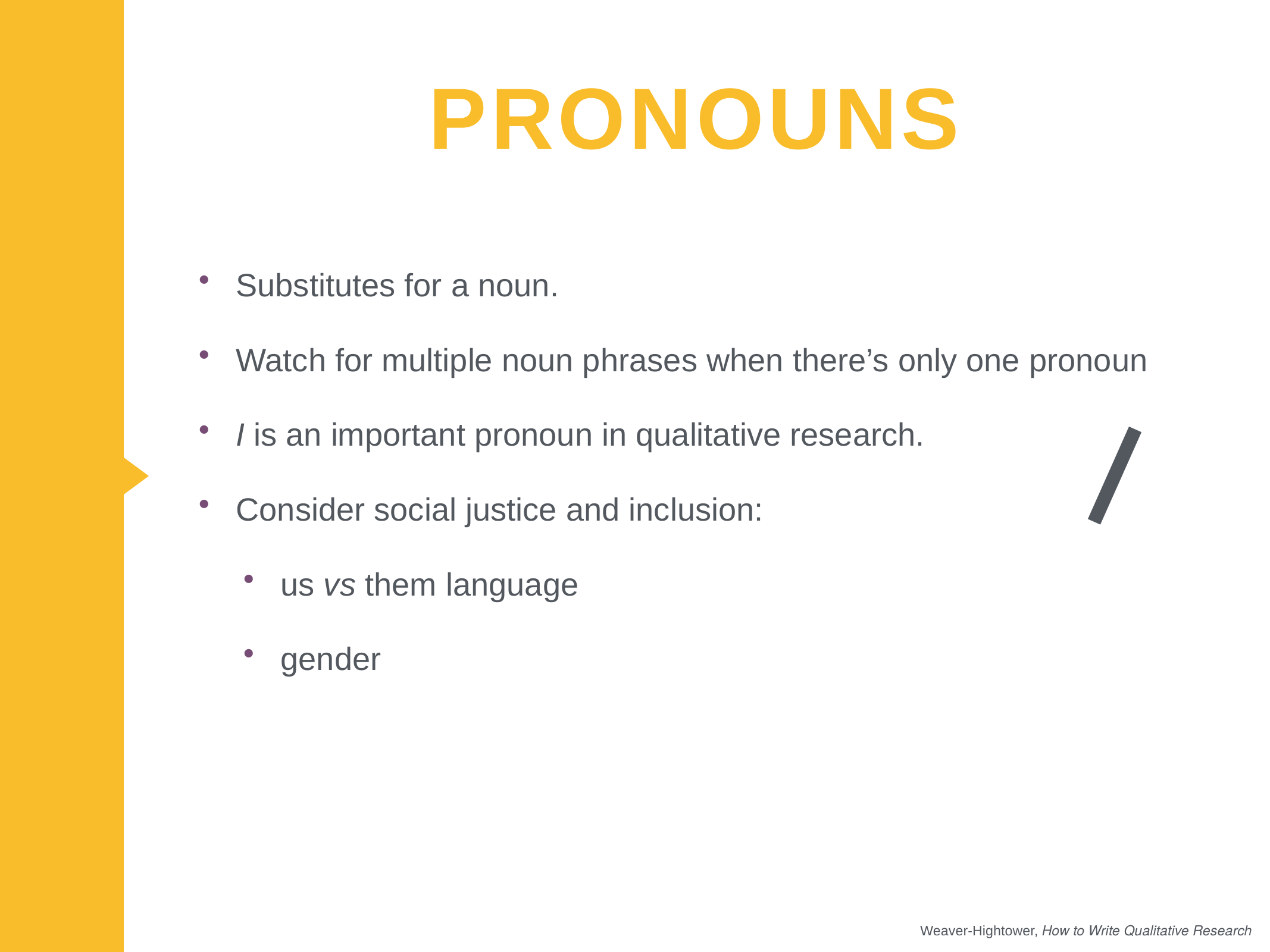

# Pronouns
Substitutes for a noun.
Watch for multiple noun phrases when there’s only one pronoun
I is an important pronoun in qualitative research.
Consider social justice and inclusion:
us vs them language
gender
I